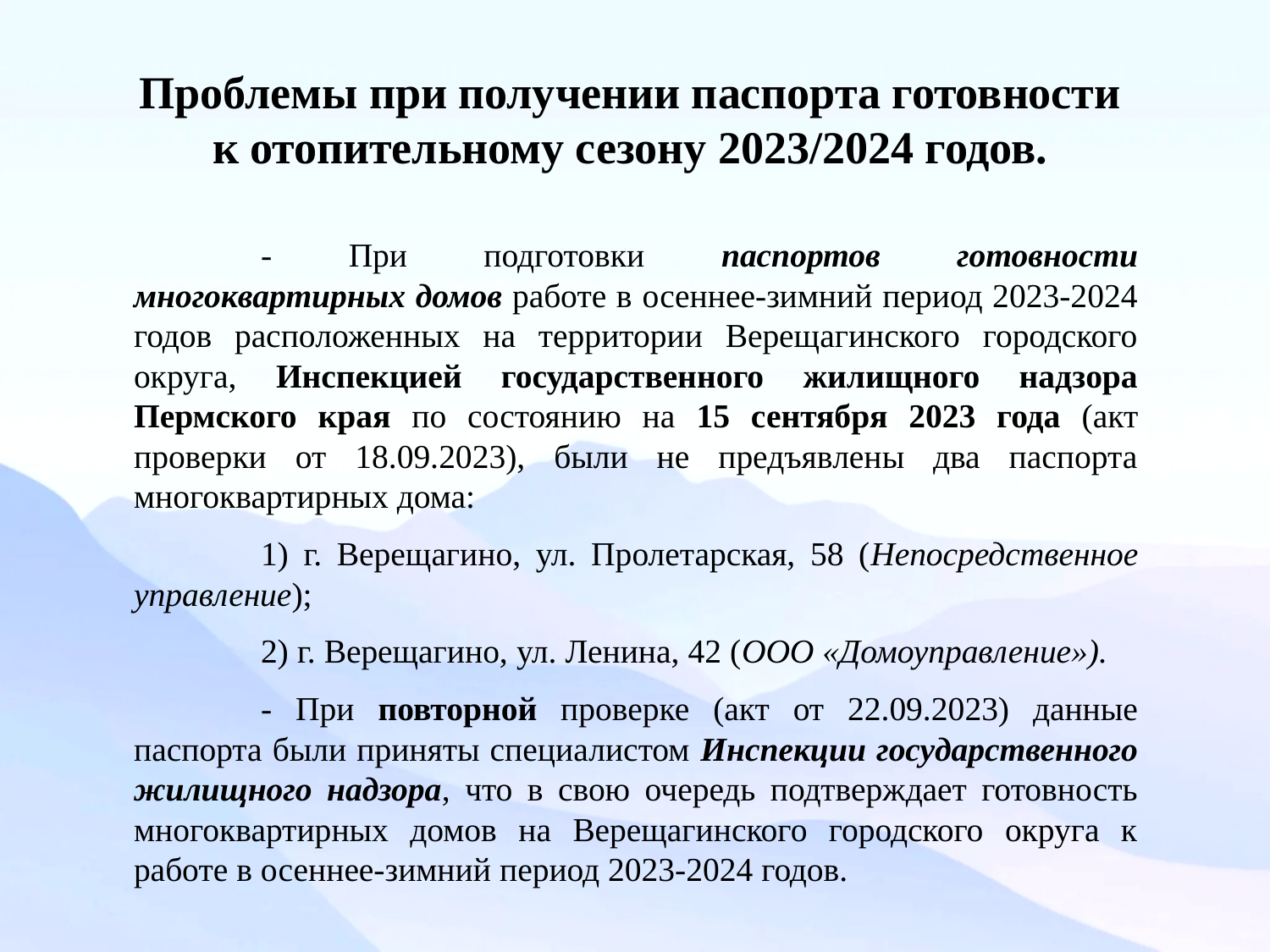

# Проблемы при получении паспорта готовности к отопительному сезону 2023/2024 годов.
	- При подготовки паспортов готовности многоквартирных домов работе в осеннее-зимний период 2023-2024 годов расположенных на территории Верещагинского городского округа, Инспекцией государственного жилищного надзора Пермского края по состоянию на 15 сентября 2023 года (акт проверки от 18.09.2023), были не предъявлены два паспорта многоквартирных дома:
	1) г. Верещагино, ул. Пролетарская, 58 (Непосредственное управление);
	2) г. Верещагино, ул. Ленина, 42 (ООО «Домоуправление»).
	- При повторной проверке (акт от 22.09.2023) данные паспорта были приняты специалистом Инспекции государственного жилищного надзора, что в свою очередь подтверждает готовность многоквартирных домов на Верещагинского городского округа к работе в осеннее-зимний период 2023-2024 годов.